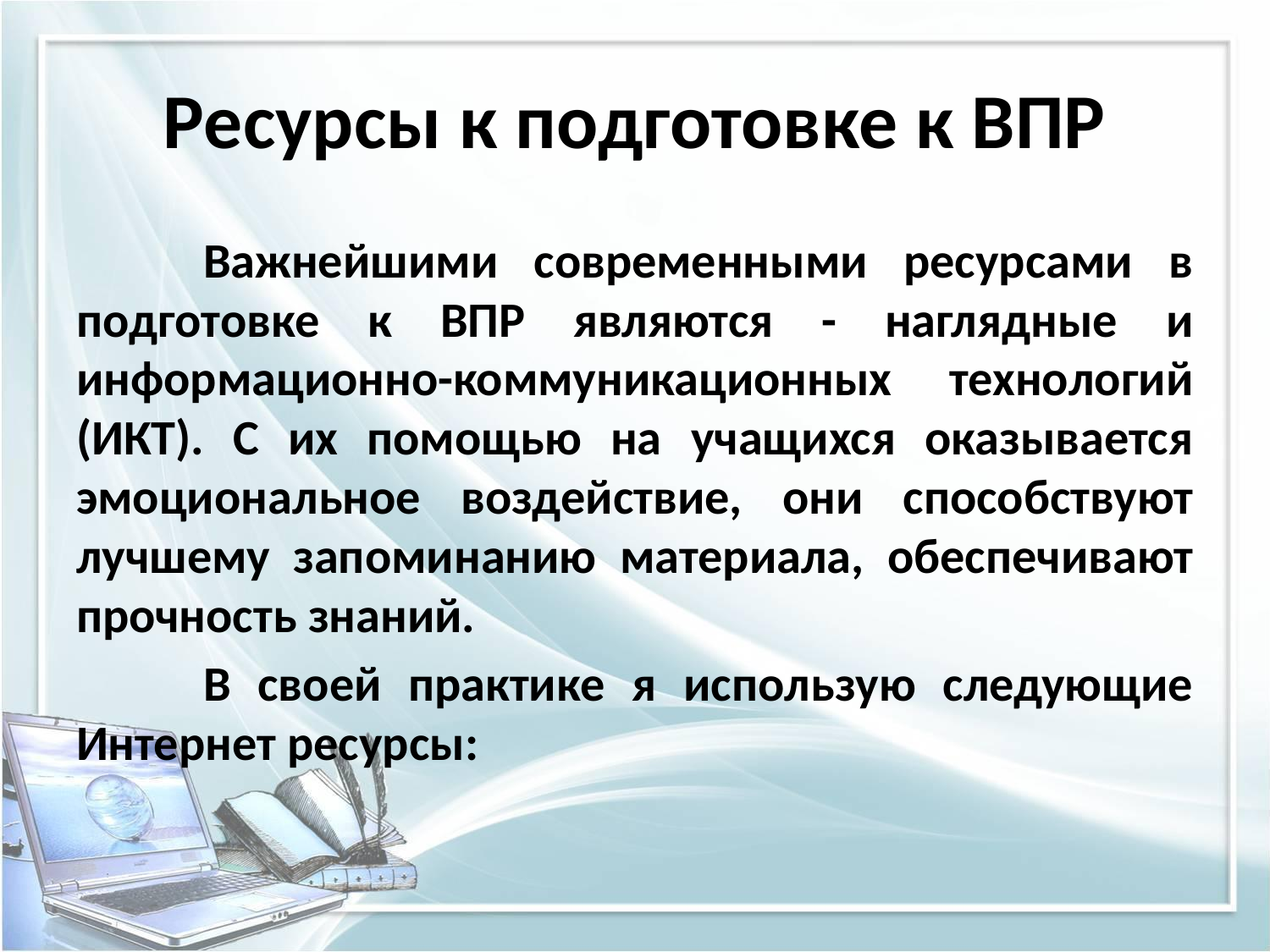

# Ресурсы к подготовке к ВПР
	Важнейшими современными ресурсами в подготовке к ВПР являются - наглядные и информационно-коммуникационных технологий (ИКТ). С их помощью на учащихся оказывается эмоциональное воздействие, они способствуют лучшему запоминанию материала, обеспечивают прочность знаний.
	В своей практике я использую следующие Интернет ресурсы: